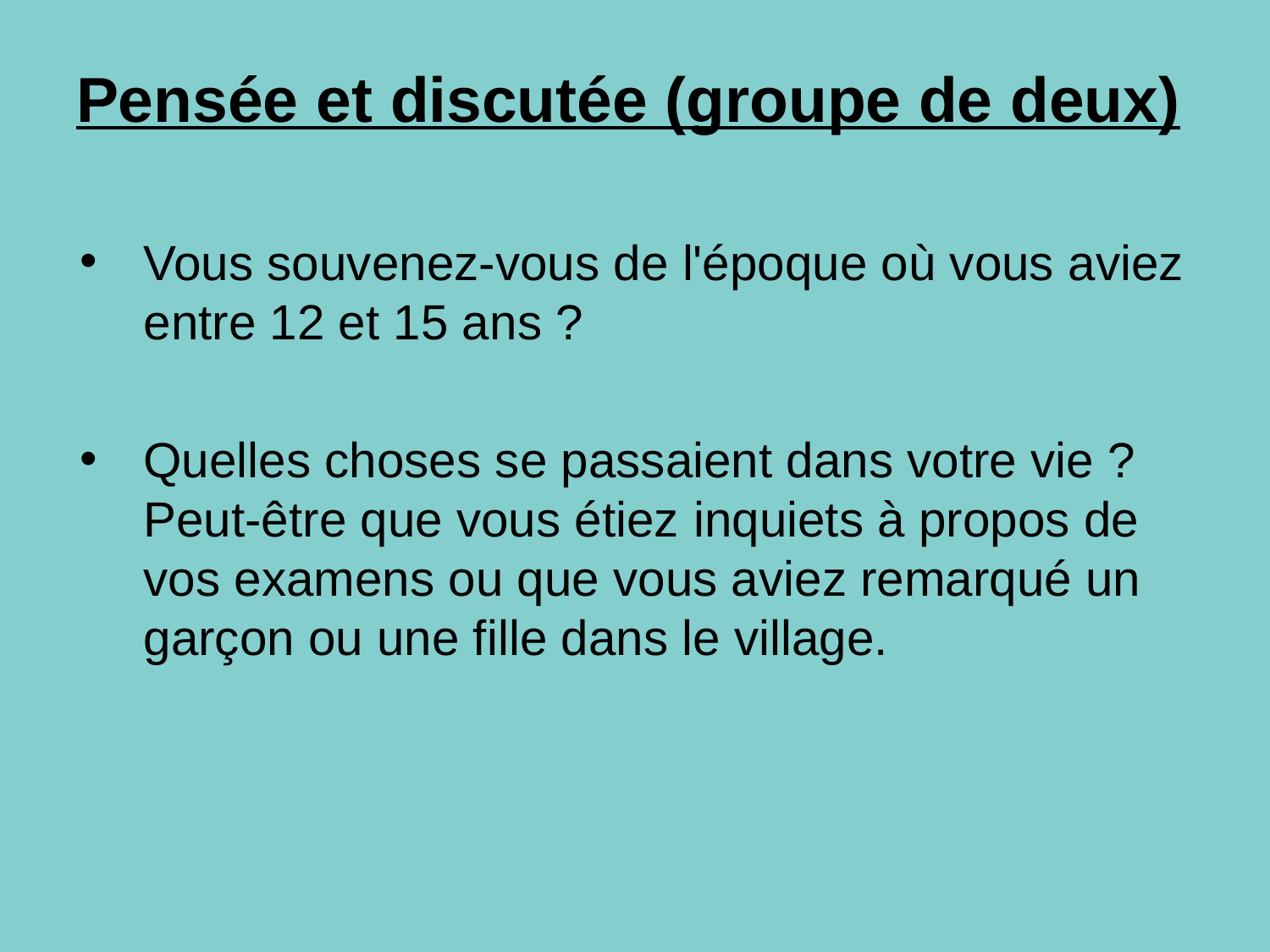

# Pensée et discutée (groupe de deux)
Vous souvenez-vous de l'époque où vous aviez entre 12 et 15 ans ?

Quelles choses se passaient dans votre vie ? Peut-être que vous étiez inquiets à propos de vos examens ou que vous aviez remarqué un garçon ou une fille dans le village.